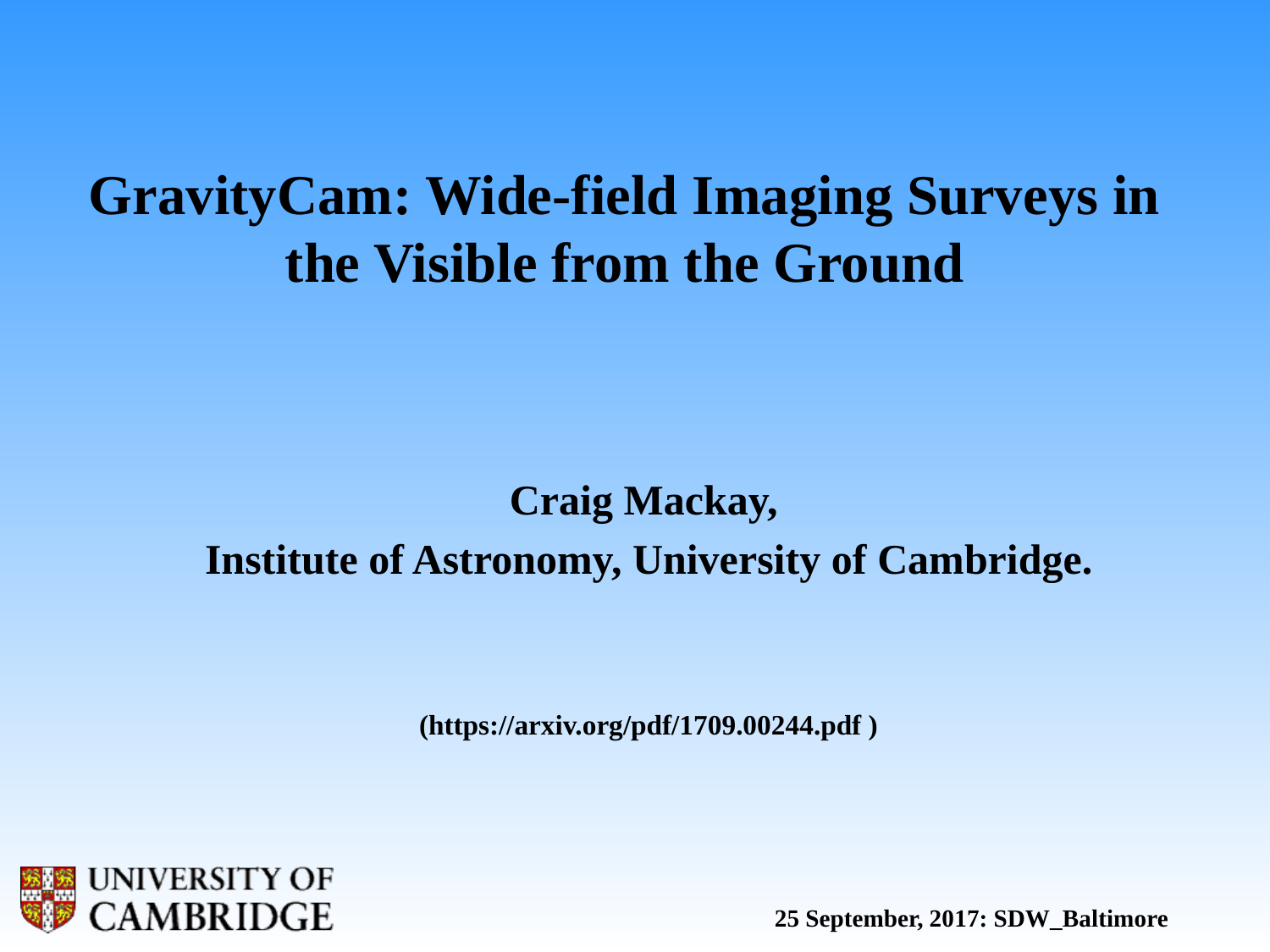

# GravityCam: Wide-field Imaging Surveys in the Visible from the Ground

Craig Mackay,
Institute of Astronomy, University of Cambridge.

(https://arxiv.org/pdf/1709.00244.pdf )
25 September, 2017: SDW_Baltimore